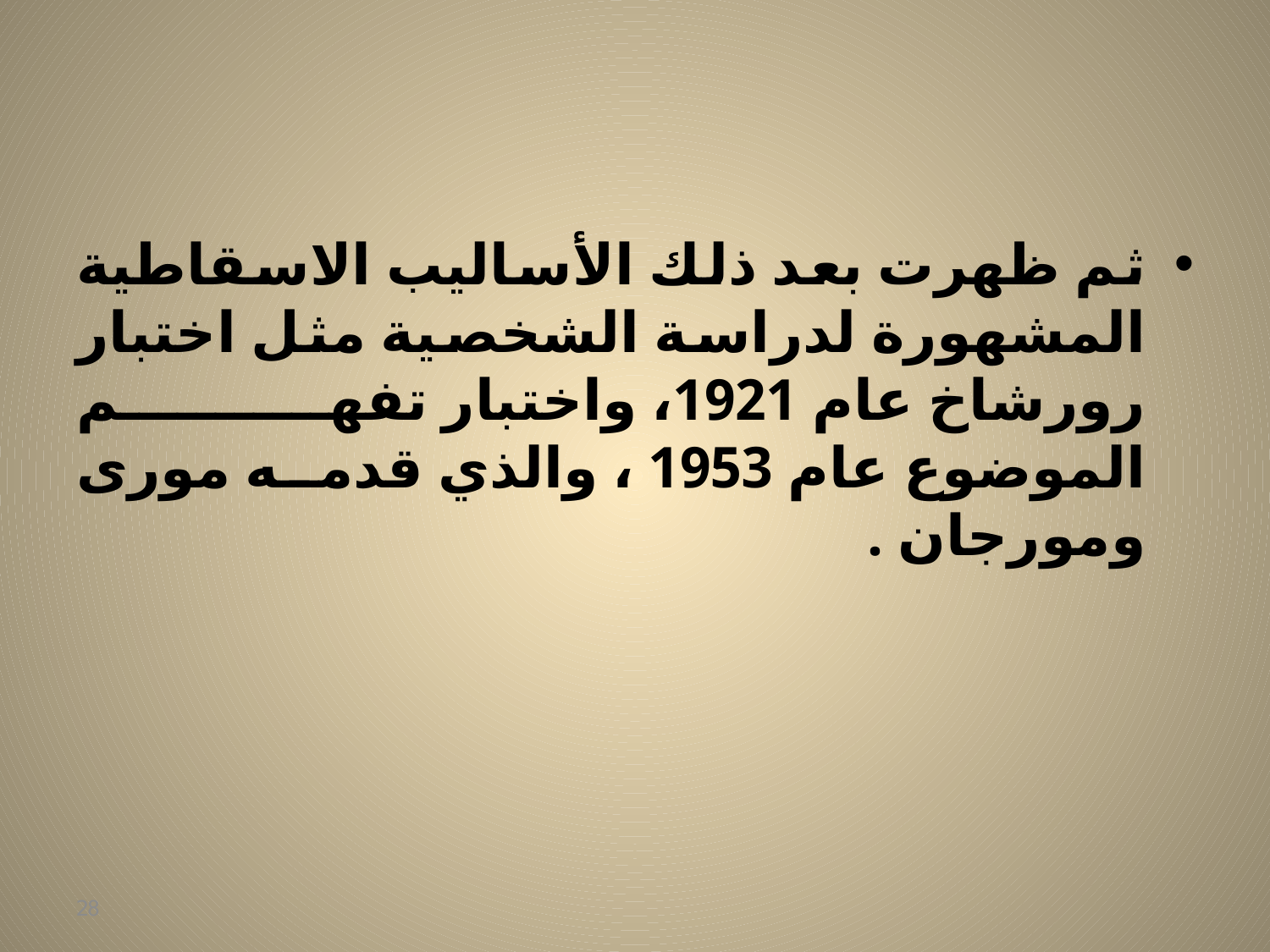

#
ثم ظهرت بعد ذلك الأساليب الاسقاطية المشهورة لدراسة الشخصية مثل اختبار رورشاخ عام 1921، واختبار تفهم الموضوع عام 1953 ، والذي قدمه مورى ومورجان .

28